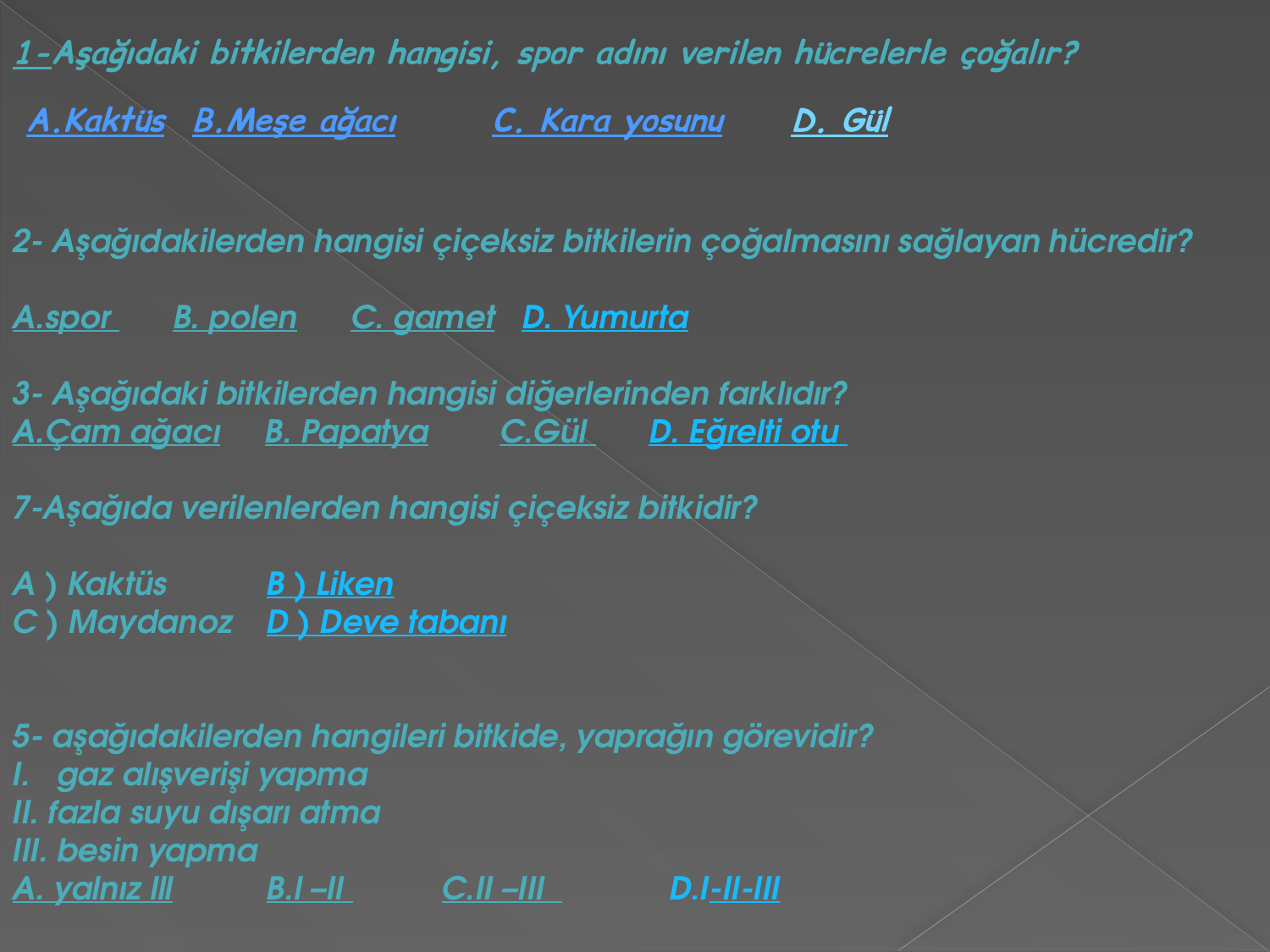

1-Aşağıdaki bitkilerden hangisi, spor adını verilen hücrelerle çoğalır?

 A.Kaktüs  B.Meşe ağacı       C. Kara yosunu     D. Gül

2- Aşağıdakilerden hangisi çiçeksiz bitkilerin çoğalmasını sağlayan hücredir?

A.spor       B. polen      C. gamet   D. Yumurta

3- Aşağıdaki bitkilerden hangisi diğerlerinden farklıdır?
A.Çam ağacı     B. Papatya        C.Gül       D. Eğrelti otu

7-Aşağıda verilenlerden hangisi çiçeksiz bitkidir?

A ) Kaktüs	B ) Liken
C ) Maydanoz	D ) Deve tabanı

5- aşağıdakilerden hangileri bitkide, yaprağın görevidir?
I.   gaz alışverişi yapma
II. fazla suyu dışarı atma
III. besin yapma
A. yalnız lll	B.l –II           C.II –III              D.I-II-III